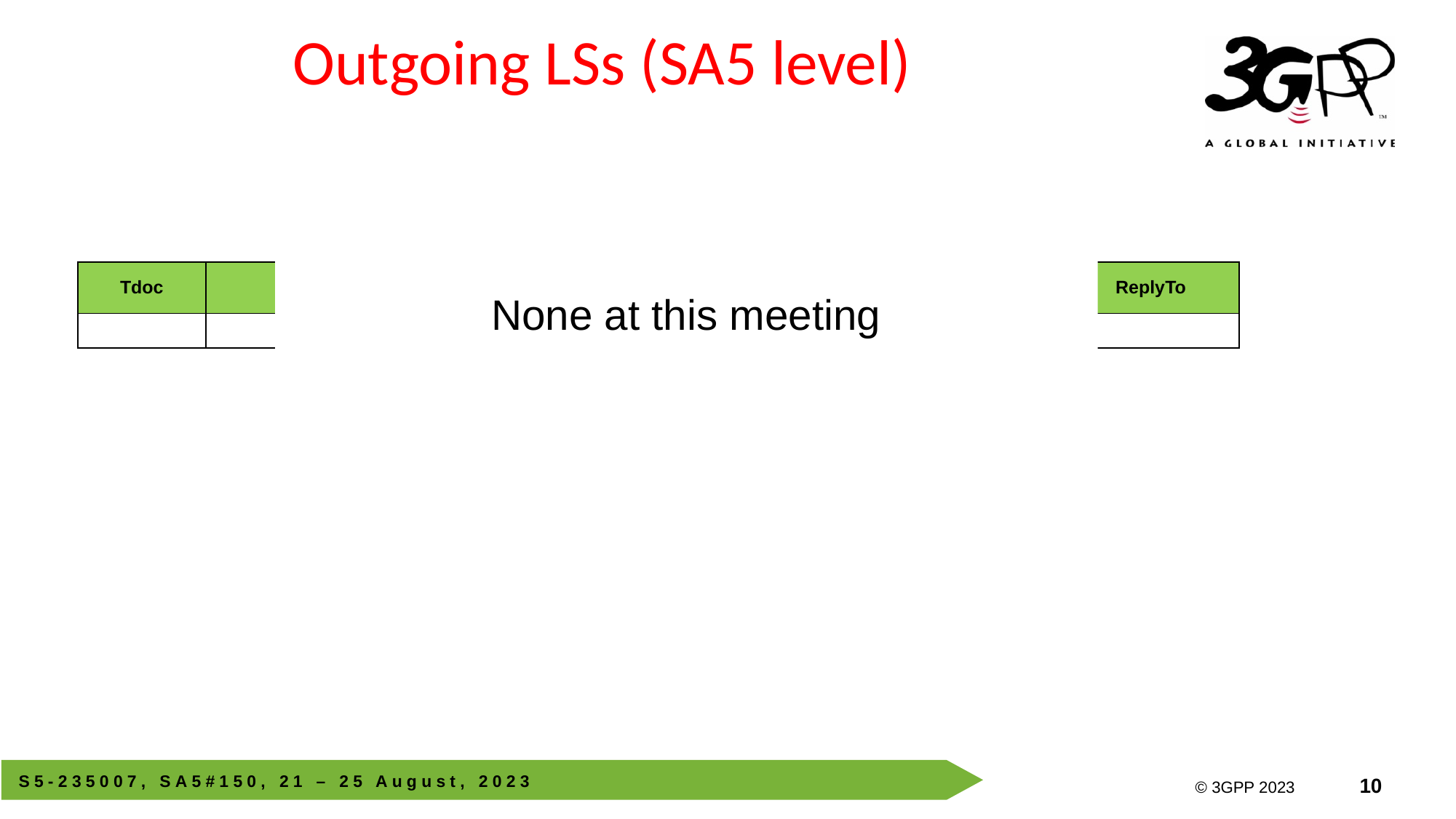

# Outgoing LSs (SA5 level)

None at this meeting

| Tdoc | Title | To | Cc | ReplyTo |
| --- | --- | --- | --- | --- |
|  |  |  |  |  |